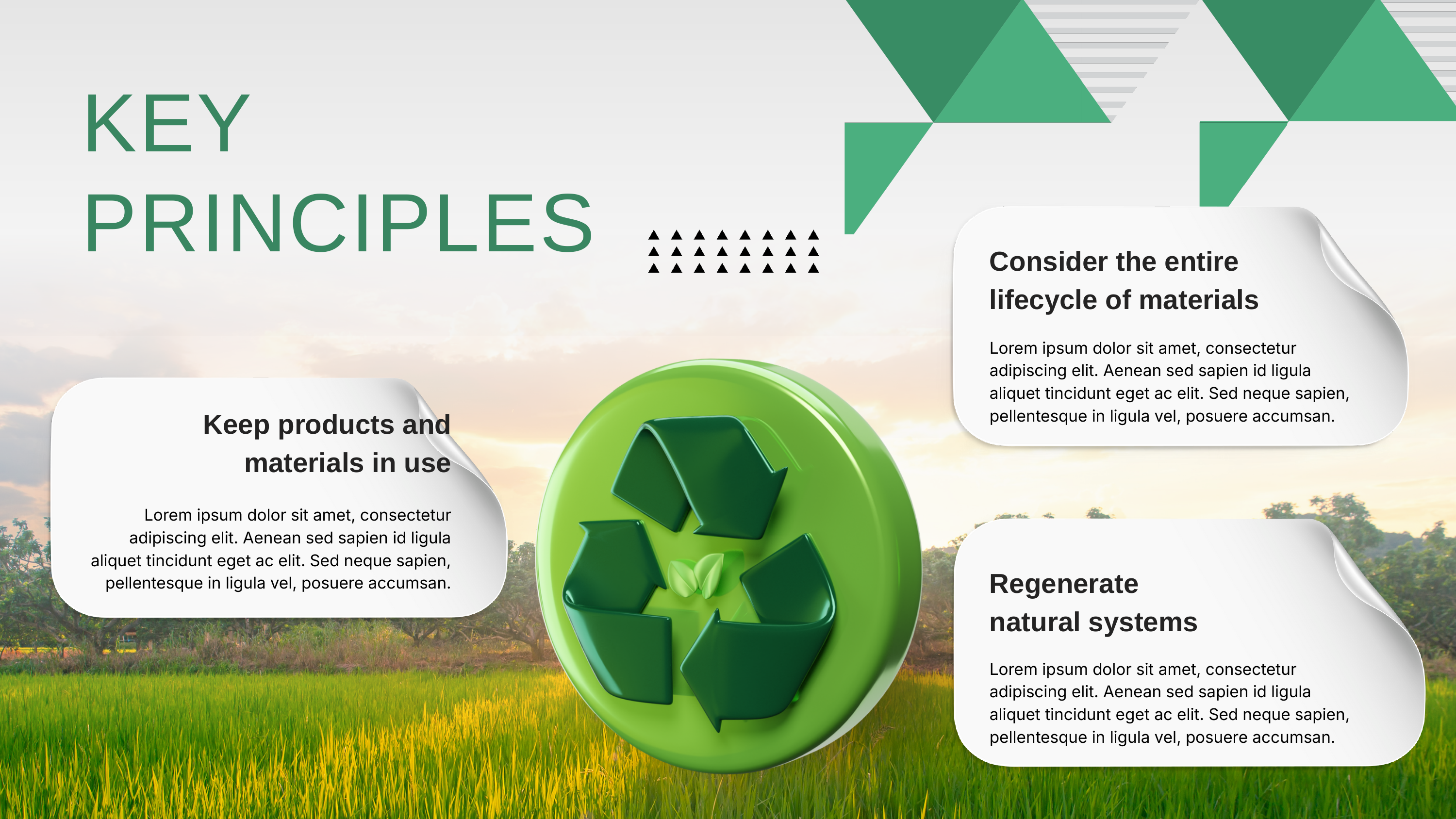

KEY PRINCIPLES

Consider the entire lifecycle of materials
Lorem ipsum dolor sit amet, consectetur adipiscing elit. Aenean sed sapien id ligula aliquet tincidunt eget ac elit. Sed neque sapien, pellentesque in ligula vel, posuere accumsan.

Keep products and materials in use
Lorem ipsum dolor sit amet, consectetur adipiscing elit. Aenean sed sapien id ligula aliquet tincidunt eget ac elit. Sed neque sapien, pellentesque in ligula vel, posuere accumsan.

Regenerate natural systems
Lorem ipsum dolor sit amet, consectetur adipiscing elit. Aenean sed sapien id ligula aliquet tincidunt eget ac elit. Sed neque sapien, pellentesque in ligula vel, posuere accumsan.